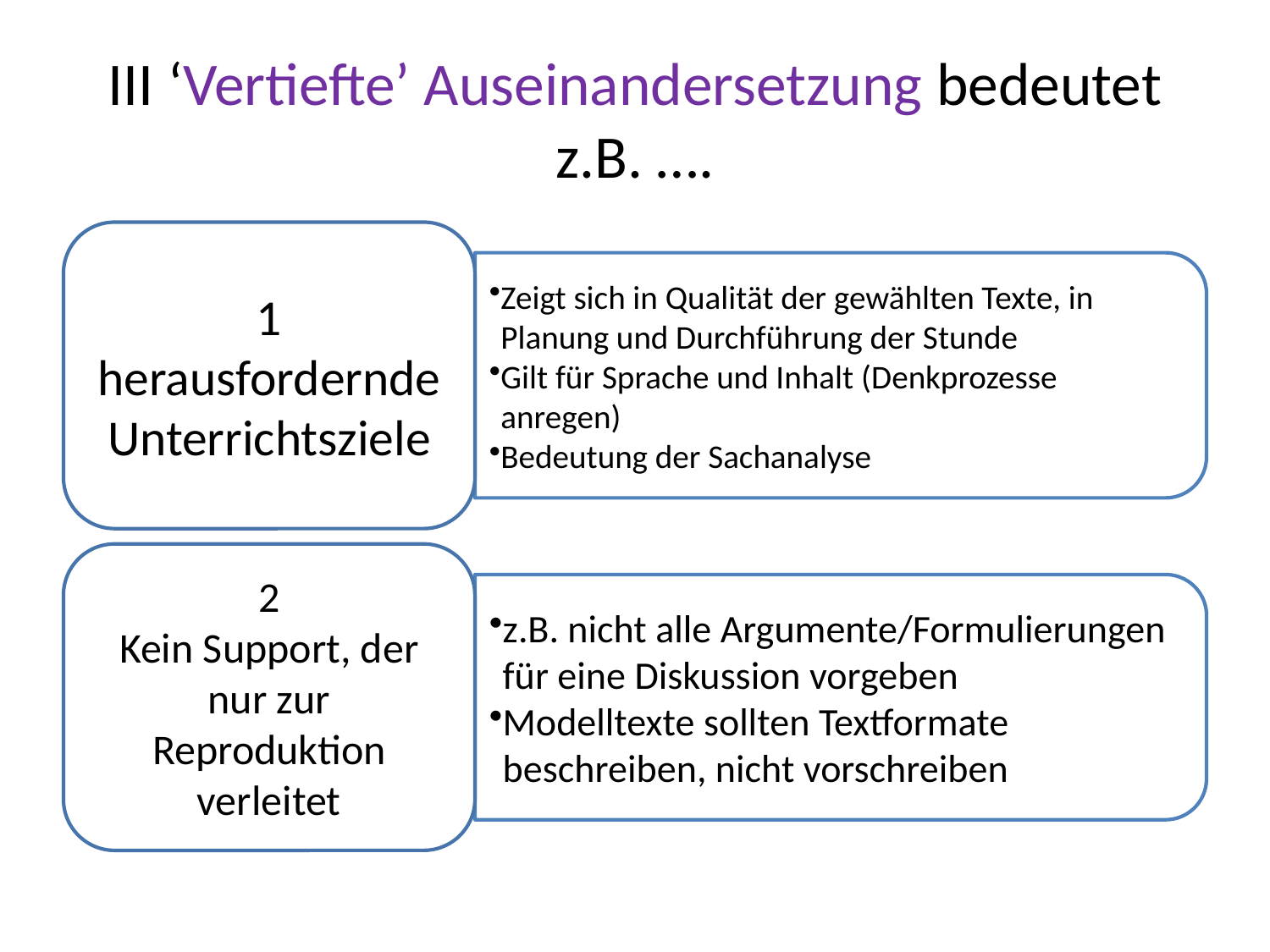

# III ‘Vertiefte’ Auseinandersetzung bedeutet z.B. ….
1 herausfordernde Unterrichtsziele
Zeigt sich in Qualität der gewählten Texte, in Planung und Durchführung der Stunde
Gilt für Sprache und Inhalt (Denkprozesse anregen)
z.B. nicht alle Argumente/Formulierungen für eine Diskussion vorgeben
Modelltexte sollten Textformate beschreiben, nicht vorschreiben
2
Kein Support, der nur zur Reproduktion verleitet
Bedeutung der Sachanalyse